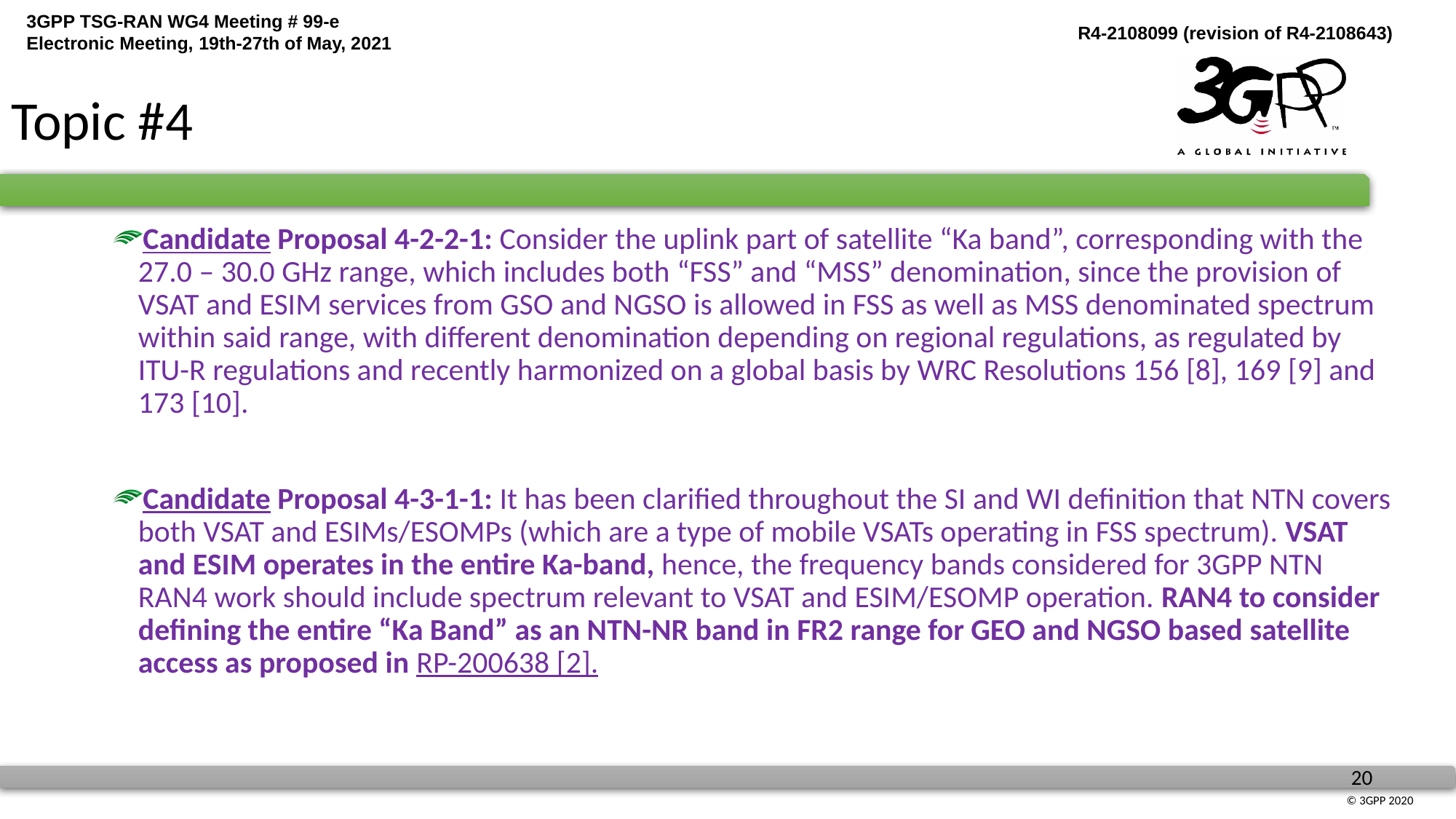

# Topic #4
Candidate Proposal 4-2-2-1: Consider the uplink part of satellite “Ka band”, corresponding with the 27.0 – 30.0 GHz range, which includes both “FSS” and “MSS” denomination, since the provision of VSAT and ESIM services from GSO and NGSO is allowed in FSS as well as MSS denominated spectrum within said range, with different denomination depending on regional regulations, as regulated by ITU-R regulations and recently harmonized on a global basis by WRC Resolutions 156 [8], 169 [9] and 173 [10].

Candidate Proposal 4-3-1-1: It has been clarified throughout the SI and WI definition that NTN covers both VSAT and ESIMs/ESOMPs (which are a type of mobile VSATs operating in FSS spectrum). VSAT and ESIM operates in the entire Ka-band, hence, the frequency bands considered for 3GPP NTN RAN4 work should include spectrum relevant to VSAT and ESIM/ESOMP operation. RAN4 to consider defining the entire “Ka Band” as an NTN-NR band in FR2 range for GEO and NGSO based satellite access as proposed in RP-200638 [2].